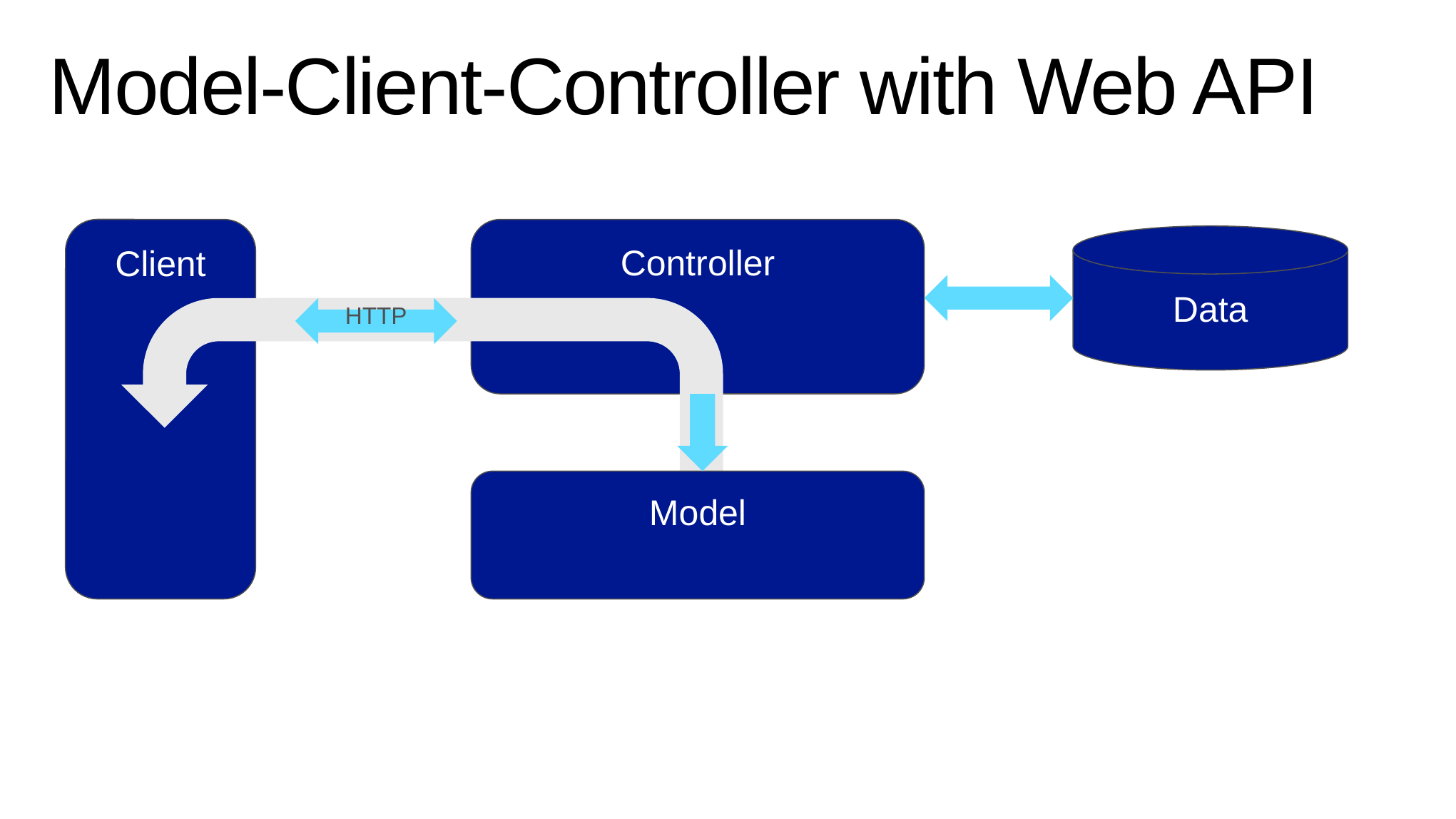

# Model-Client-Controller with Web API
Client
Controller

Data

HTTP

Model